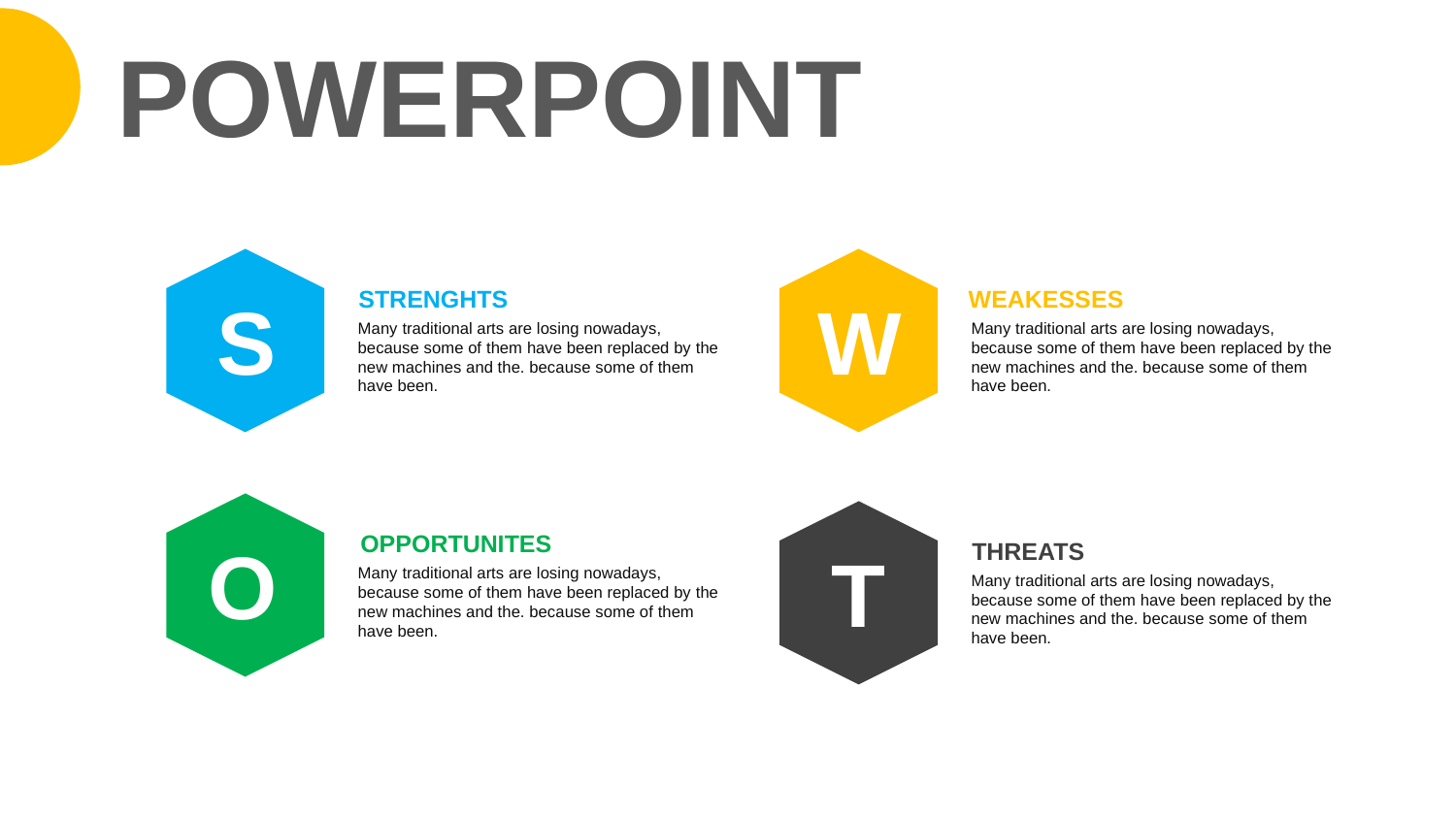

POWERPOINT

STRENGHTS
S
Many traditional arts are losing nowadays, because some of them have been replaced by the new machines and the. because some of them have been.

WEAKESSES
W
Many traditional arts are losing nowadays, because some of them have been replaced by the new machines and the. because some of them have been.

OPPORTUNITES
O
Many traditional arts are losing nowadays, because some of them have been replaced by the new machines and the. because some of them have been.

THREATS
T
Many traditional arts are losing nowadays, because some of them have been replaced by the new machines and the. because some of them have been.